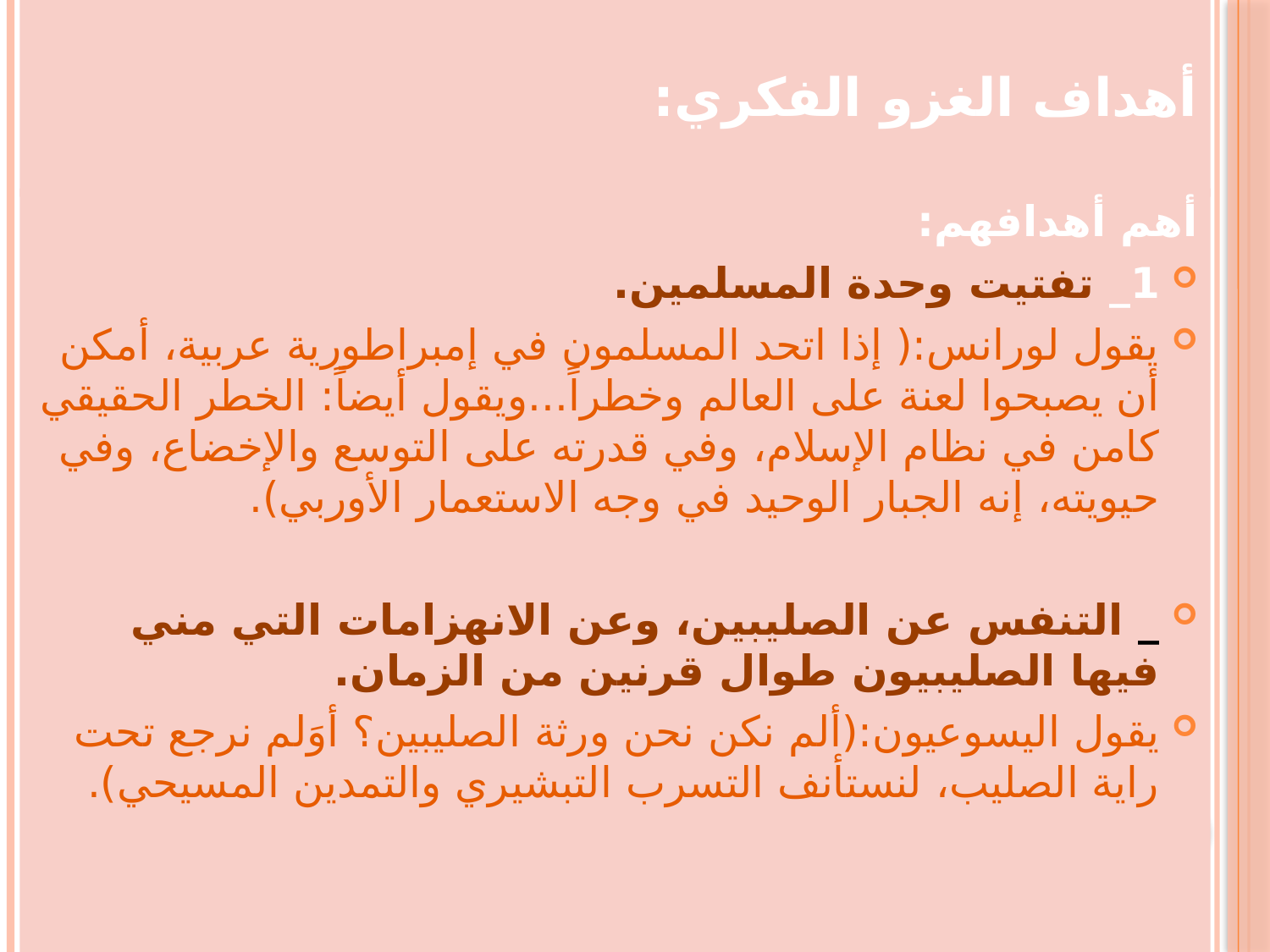

# أهداف الغزو الفكري:
أهم أهدافهم:
1_ تفتيت وحدة المسلمين.
يقول لورانس:( إذا اتحد المسلمون في إمبراطورية عربية، أمكن أن يصبحوا لعنة على العالم وخطراً...ويقول أيضاً: الخطر الحقيقي كامن في نظام الإسلام، وفي قدرته على التوسع والإخضاع، وفي حيويته، إنه الجبار الوحيد في وجه الاستعمار الأوربي).

_ التنفس عن الصليبين، وعن الانهزامات التي مني فيها الصليبيون طوال قرنين من الزمان.
يقول اليسوعيون:(ألم نكن نحن ورثة الصليبين؟ أوَلم نرجع تحت راية الصليب، لنستأنف التسرب التبشيري والتمدين المسيحي).